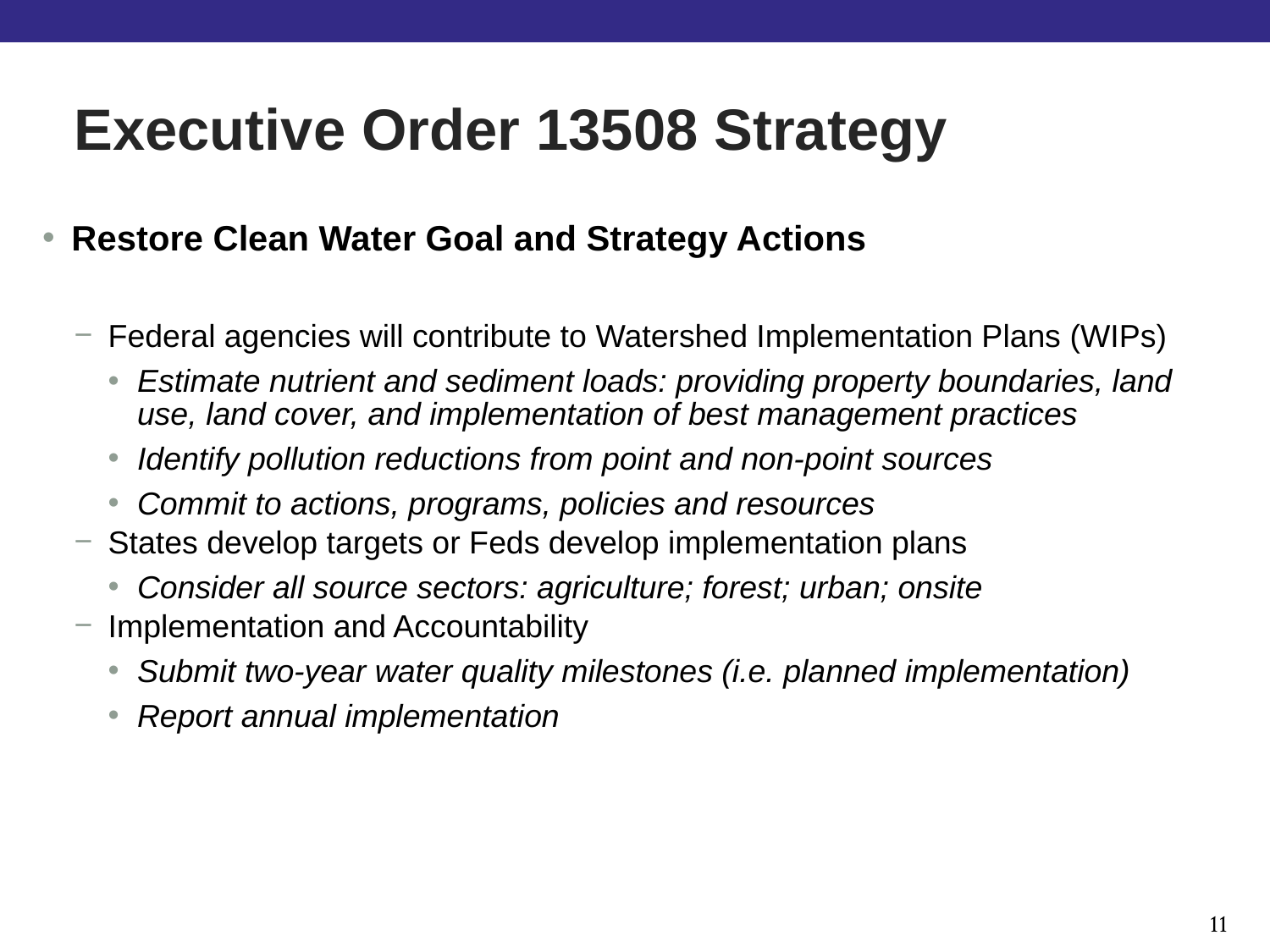

# Executive Order 13508 Strategy
Restore Clean Water Goal and Strategy Actions

Federal agencies will contribute to Watershed Implementation Plans (WIPs)
Estimate nutrient and sediment loads: providing property boundaries, land use, land cover, and implementation of best management practices
Identify pollution reductions from point and non-point sources
Commit to actions, programs, policies and resources
States develop targets or Feds develop implementation plans
Consider all source sectors: agriculture; forest; urban; onsite
Implementation and Accountability
Submit two-year water quality milestones (i.e. planned implementation)
Report annual implementation

11